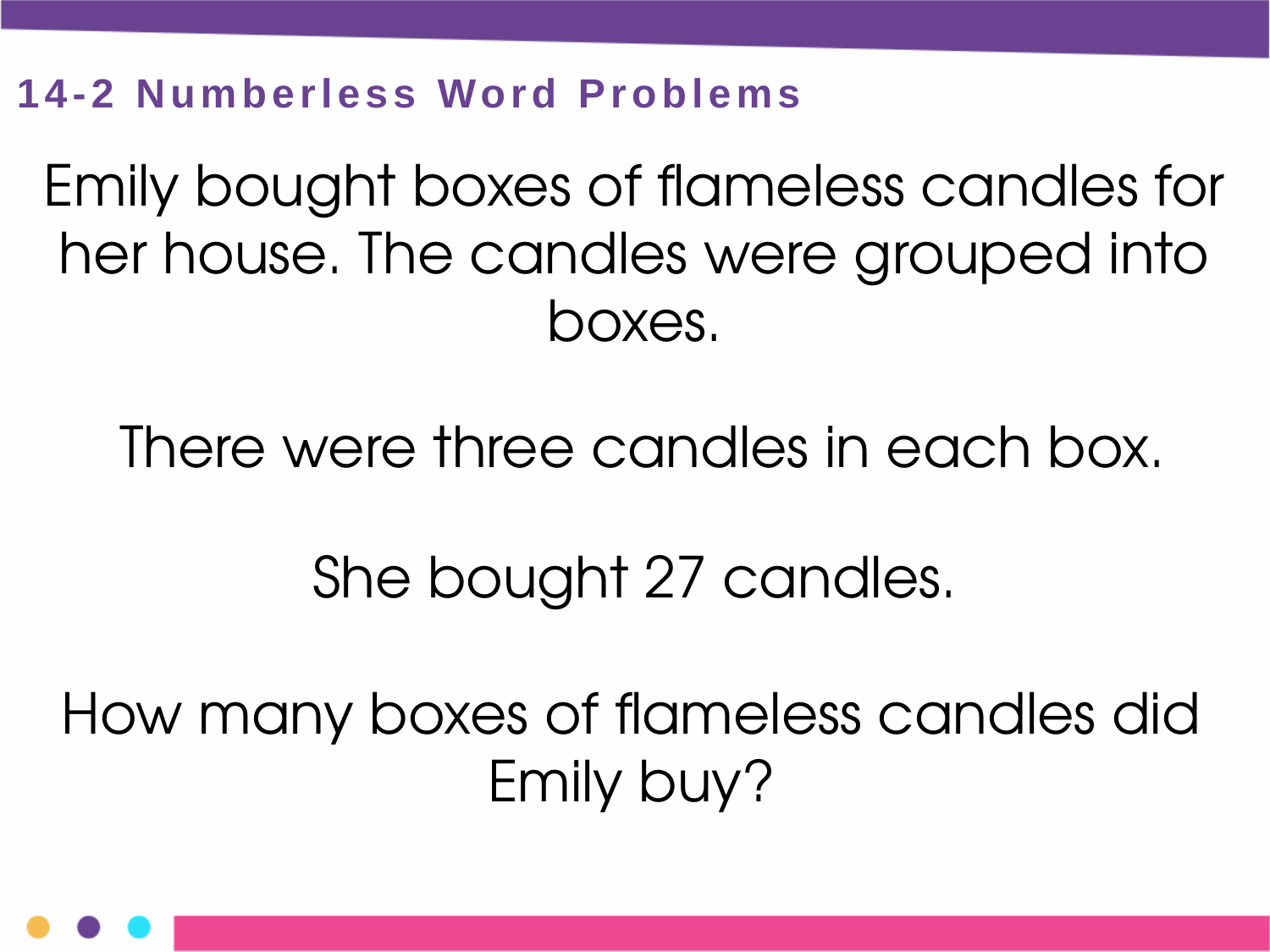

14-2 Numberless Word Problems
Emily bought boxes of flameless candles for her house. The candles were grouped into boxes.
There were three candles in each box.
She bought 27 candles.
How many boxes of flameless candles did Emily buy?